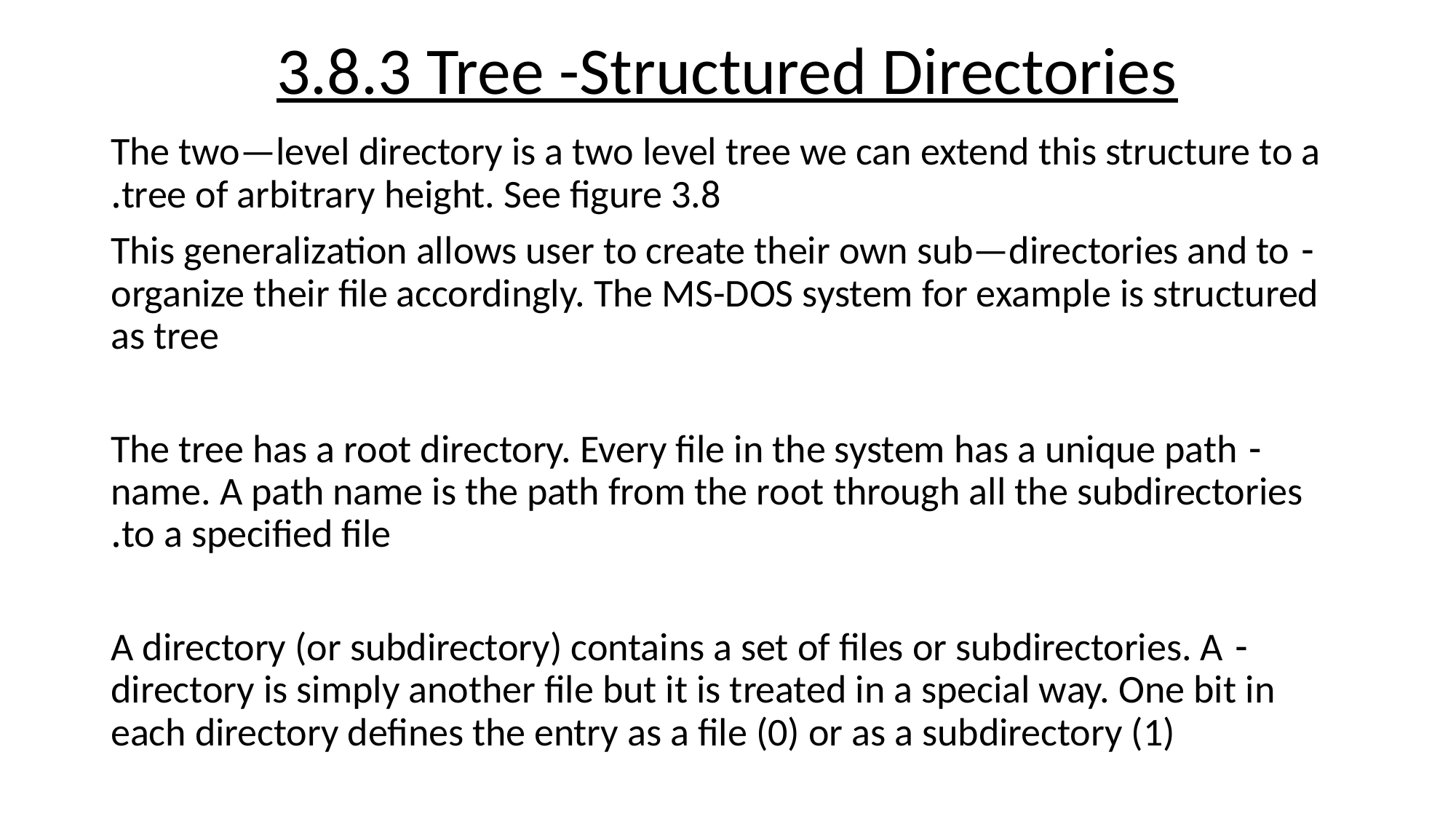

# 3.8.3 Tree -Structured Directories

The two—level directory is a two level tree we can extend this structure to a tree of arbitrary height. See figure 3.8.
- This generalization allows user to create their own sub—directories and to organize their file accordingly. The MS-DOS system for example is structured as tree

- The tree has a root directory. Every file in the system has a unique path name. A path name is the path from the root through all the subdirectories to a specified file.

- A directory (or subdirectory) contains a set of files or subdirectories. A directory is simply another file but it is treated in a special way. One bit in each directory defines the entry as a file (0) or as a subdirectory (1)